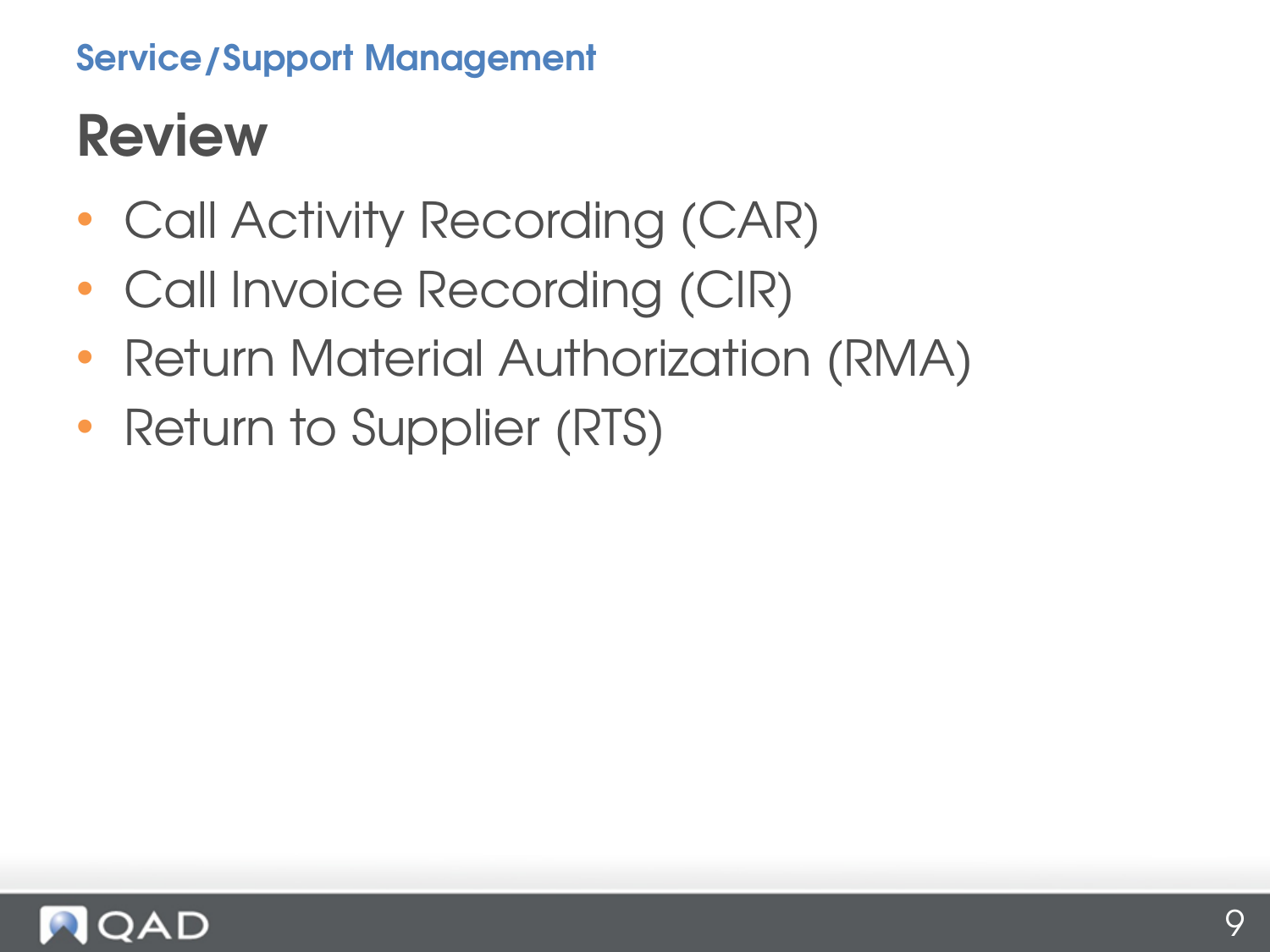

Service/Support Management
# Review
Call Activity Recording (CAR)
Call Invoice Recording (CIR)
Return Material Authorization (RMA)
Return to Supplier (RTS)

9